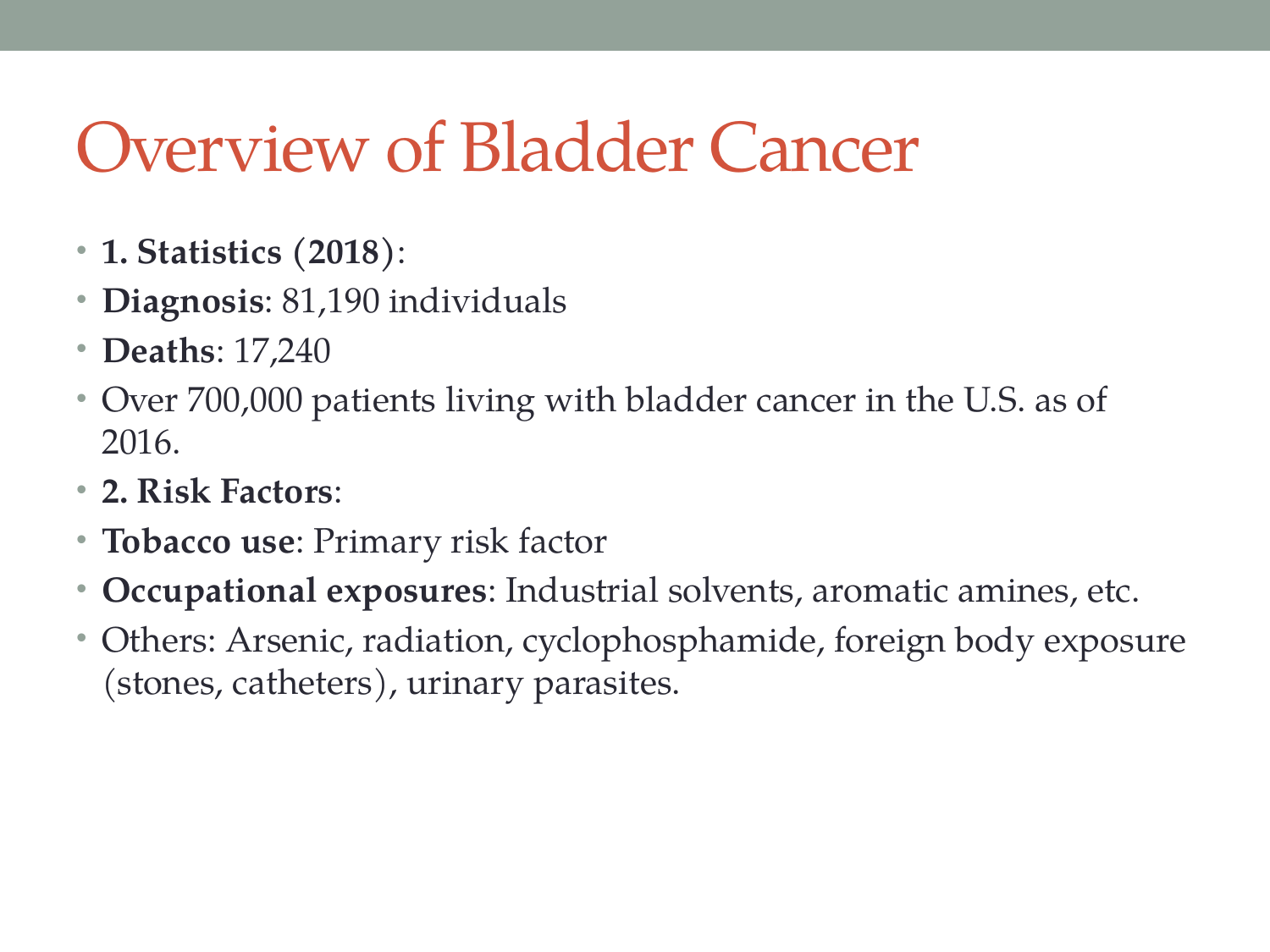

# Overview of Bladder Cancer
1. Statistics (2018):
Diagnosis: 81,190 individuals
Deaths: 17,240
Over 700,000 patients living with bladder cancer in the U.S. as of 2016.
2. Risk Factors:
Tobacco use: Primary risk factor
Occupational exposures: Industrial solvents, aromatic amines, etc.
Others: Arsenic, radiation, cyclophosphamide, foreign body exposure (stones, catheters), urinary parasites.